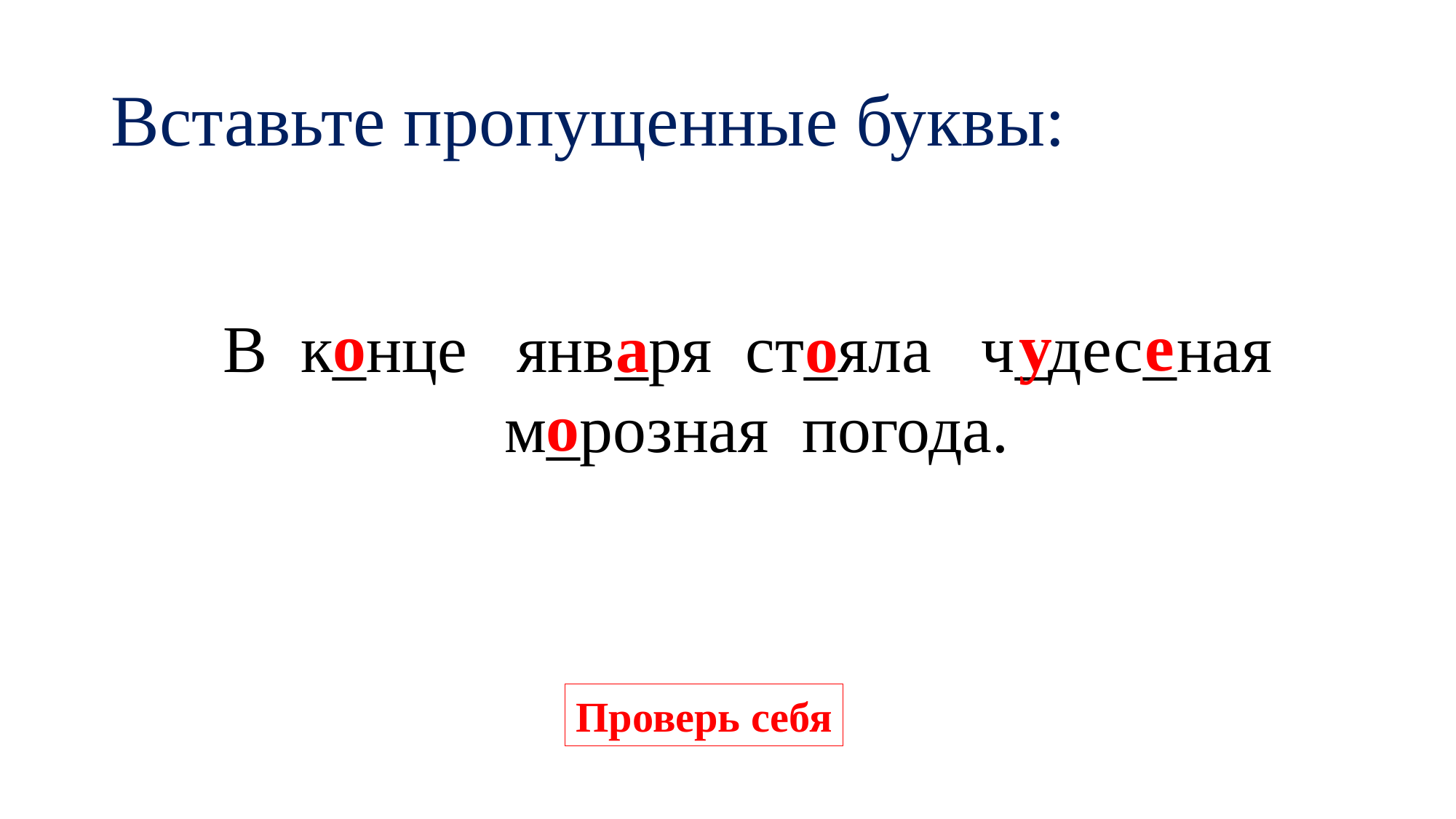

# Вставьте пропущенные буквы:
у
о
е
В  к_нце   янв_ря  ст_яла   ч_дес_ная
 м_розная  погода.
а
о
о
Проверь себя